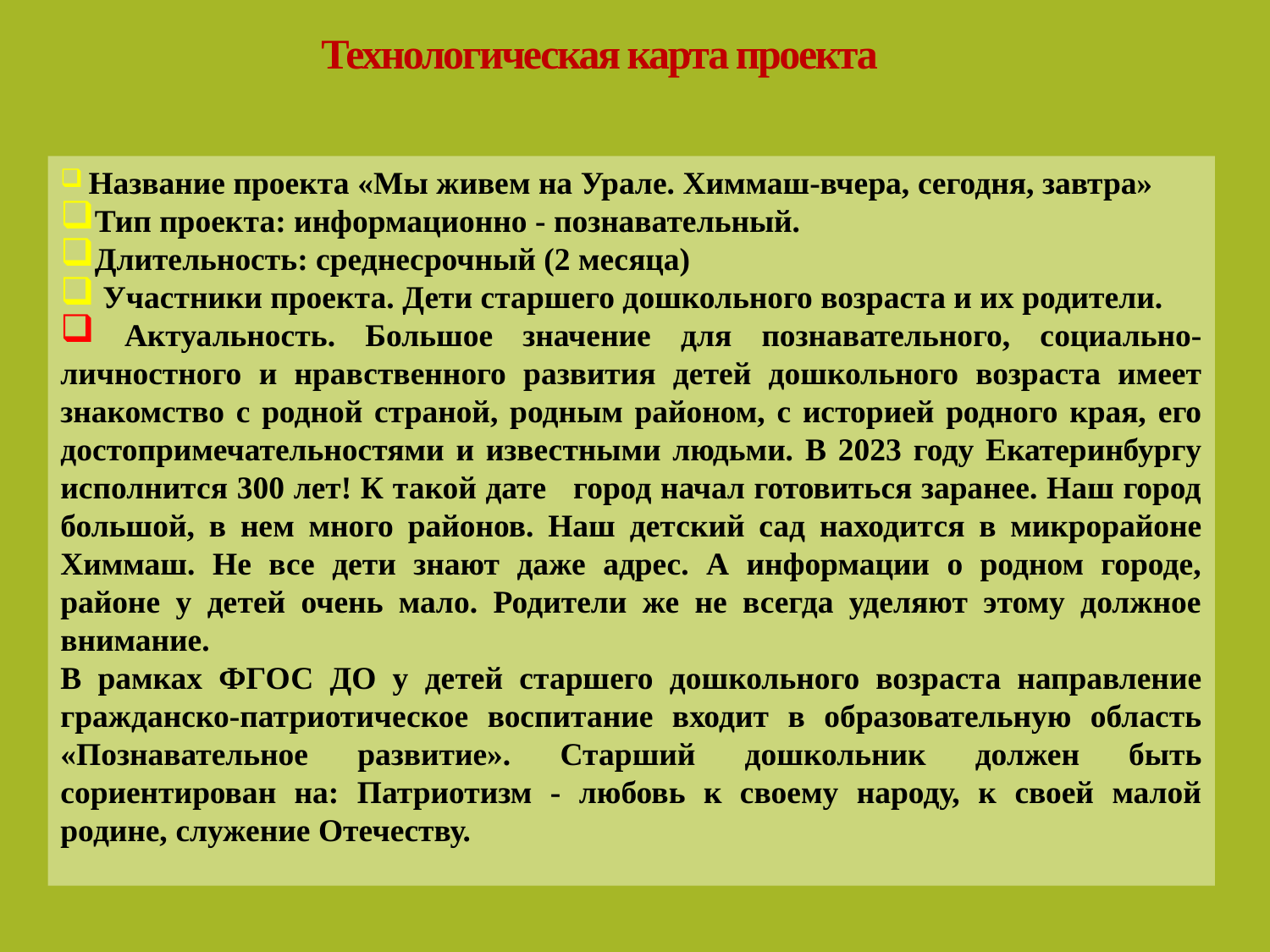

# Технологическая карта проекта
 Название проекта «Мы живем на Урале. Химмаш-вчера, сегодня, завтра»
Тип проекта: информационно - познавательный.
Длительность: среднесрочный (2 месяца)
 Участники проекта. Дети старшего дошкольного возраста и их родители.
 Актуальность. Большое значение для познавательного, социально-личностного и нравственного развития детей дошкольного возраста имеет знакомство с родной страной, родным районом, с историей родного края, его достопримечательностями и известными людьми. В 2023 году Екатеринбургу исполнится 300 лет! К такой дате   город начал готовиться заранее. Наш город большой, в нем много районов. Наш детский сад находится в микрорайоне Химмаш. Не все дети знают даже адрес. А информации о родном городе, районе у детей очень мало. Родители же не всегда уделяют этому должное внимание.
В рамках ФГОС ДО у детей старшего дошкольного возраста направление гражданско-патриотическое воспитание входит в образовательную область «Познавательное развитие». Старший дошкольник должен быть сориентирован на: Патриотизм - любовь к своему народу, к своей малой родине, служение Отечеству.